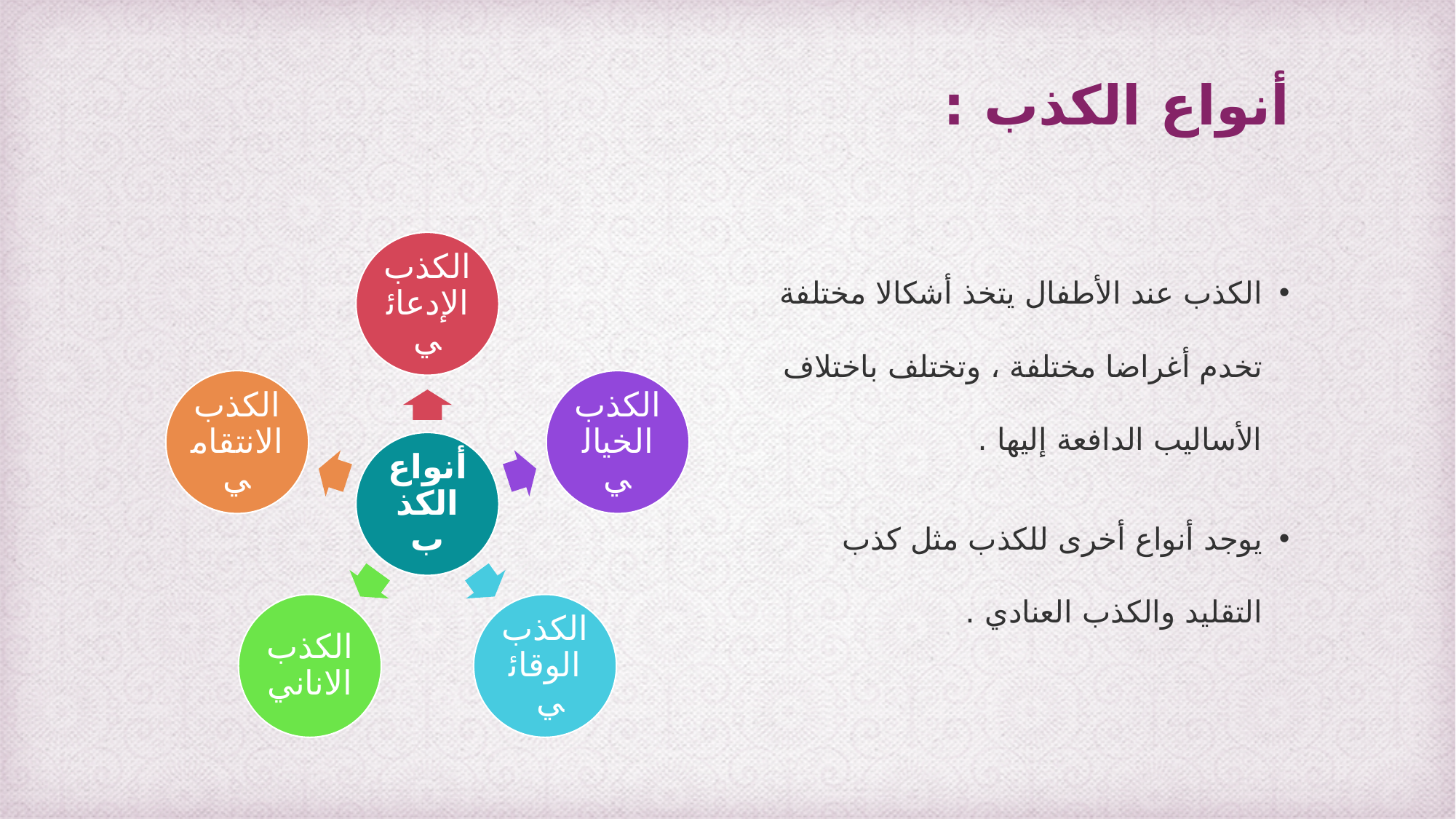

# أنواع الكذب :
أنواع الكذب

الكذب الإدعائي

الكذب الخيالي

الكذب الوقائي

الكذب الاناني

الكذب الانتقامي
الكذب عند الأطفال يتخذ أشكالا مختلفة تخدم أغراضا مختلفة ، وتختلف باختلاف الأساليب الدافعة إليها .
يوجد أنواع أخرى للكذب مثل كذب التقليد والكذب العنادي .